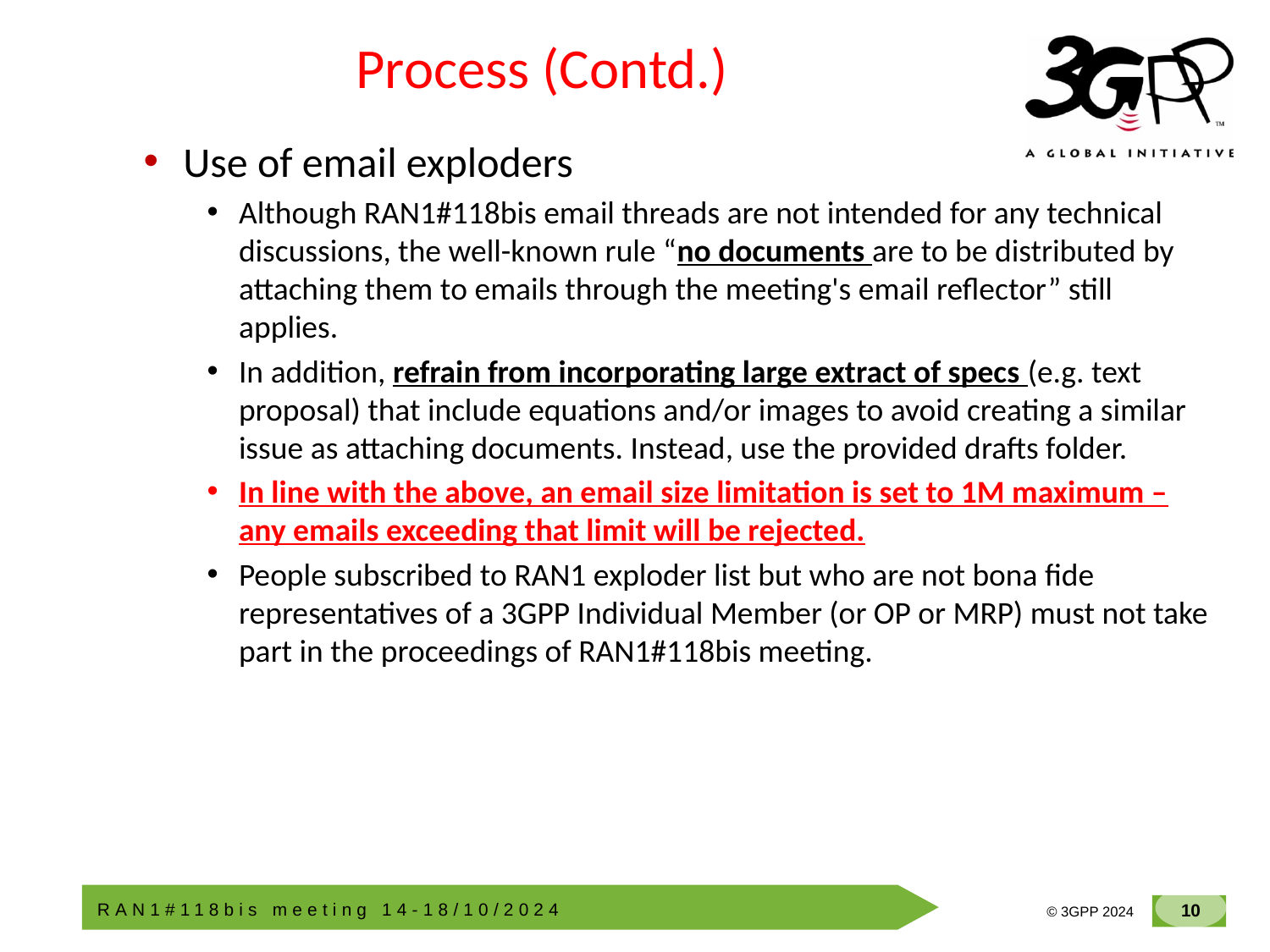

# Process (Contd.)
Use of email exploders
Although RAN1#118bis email threads are not intended for any technical discussions, the well-known rule “no documents are to be distributed by attaching them to emails through the meeting's email reflector” still applies.
In addition, refrain from incorporating large extract of specs (e.g. text proposal) that include equations and/or images to avoid creating a similar issue as attaching documents. Instead, use the provided drafts folder.
In line with the above, an email size limitation is set to 1M maximum – any emails exceeding that limit will be rejected.
People subscribed to RAN1 exploder list but who are not bona fide representatives of a 3GPP Individual Member (or OP or MRP) must not take part in the proceedings of RAN1#118bis meeting.